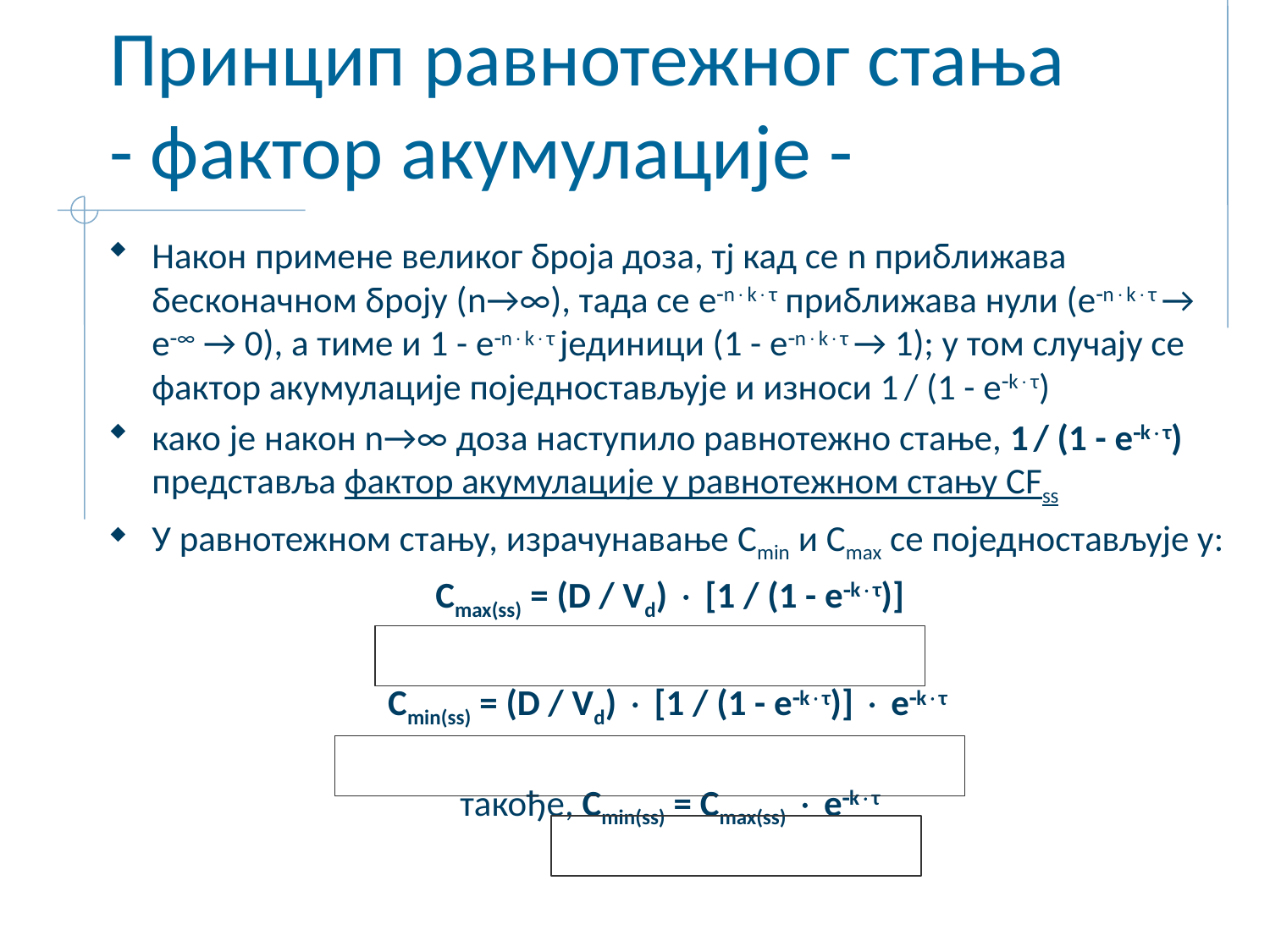

# Принцип равнотежног стања - фактор акумулације -
Након примене великог броја доза, тј кад се n приближава бесконачном броју (n→∞), тада се e−n⋅k⋅τ приближава нули (e−n⋅k⋅τ → e−∞ → 0), а тиме и 1 - e−n⋅k⋅τ јединици (1 - e−n⋅k⋅τ → 1); у том случају се фактор акумулације поједностављује и износи 1 / (1 - e−k⋅τ)
како је након n→∞ доза наступило равнотежно стање, 1 / (1 - e−k⋅τ) представља фактор акумулације у равнотежном стању CFss
У равнотежном стању, израчунавање Cmin и Cmax се поједностављује у:
Cmax(ss) = (D / Vd) ⋅ [1 / (1 - e−k⋅τ)]

Cmin(ss) = (D / Vd) ⋅ [1 / (1 - e−k⋅τ)] ⋅ e−k⋅τ

такође, Cmin(ss) = Cmax(ss) ⋅ e−k⋅τ